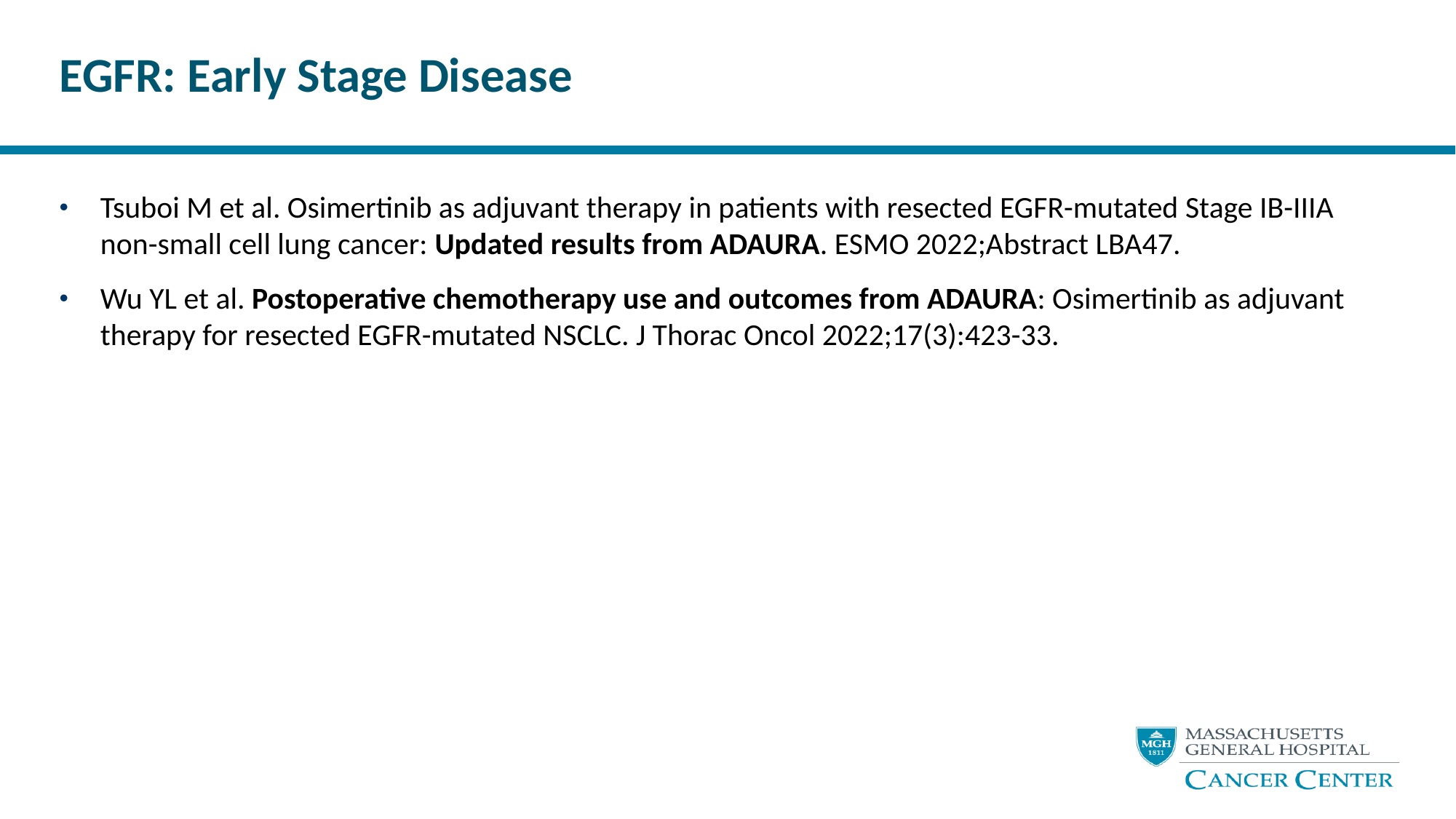

# EGFR: Early Stage Disease
Tsuboi M et al. Osimertinib as adjuvant therapy in patients with resected EGFR-mutated Stage IB-IIIA non-small cell lung cancer: Updated results from ADAURA. ESMO 2022;Abstract LBA47.
Wu YL et al. Postoperative chemotherapy use and outcomes from ADAURA: Osimertinib as adjuvant therapy for resected EGFR-mutated NSCLC. J Thorac Oncol 2022;17(3):423-33.